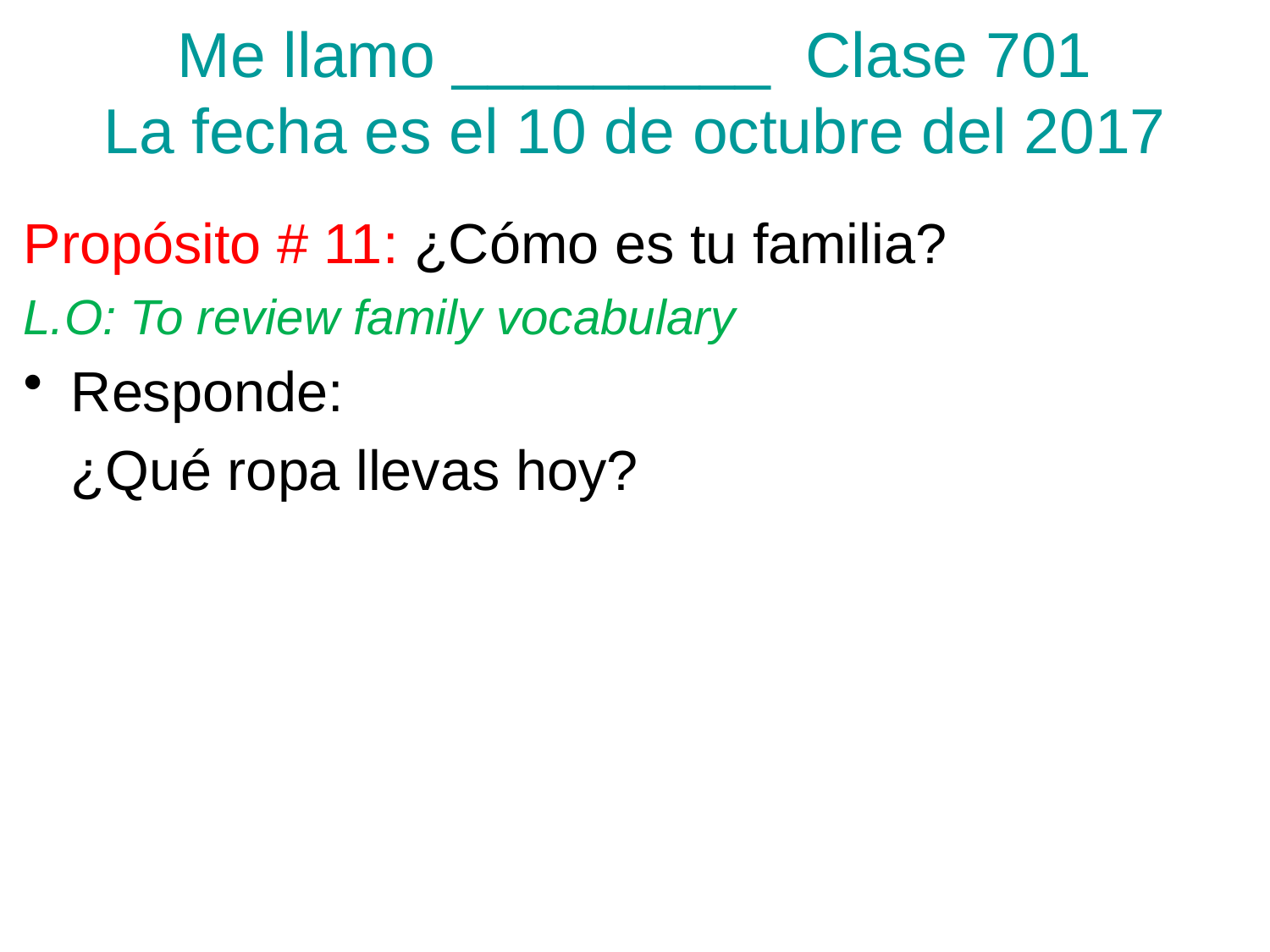

# Me llamo _________  Clase 701 La fecha es el 10 de octubre del 2017
Propósito # 11: ¿Cómo es tu familia?
L.O: To review family vocabulary
Responde:
	¿Qué ropa llevas hoy?